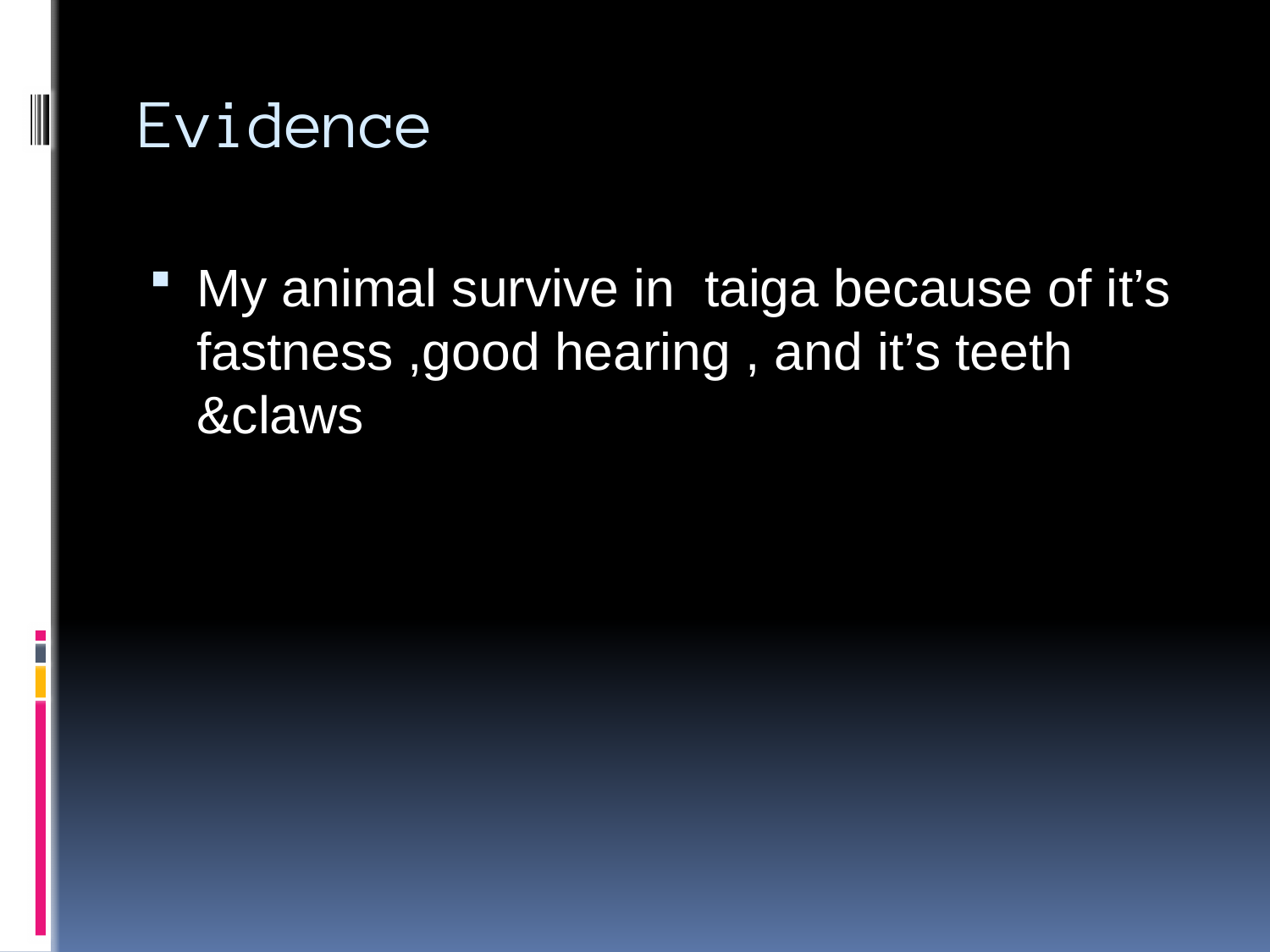

# Evidence
My animal survive in  taiga because of it’s fastness ,good hearing , and it’s teeth &claws